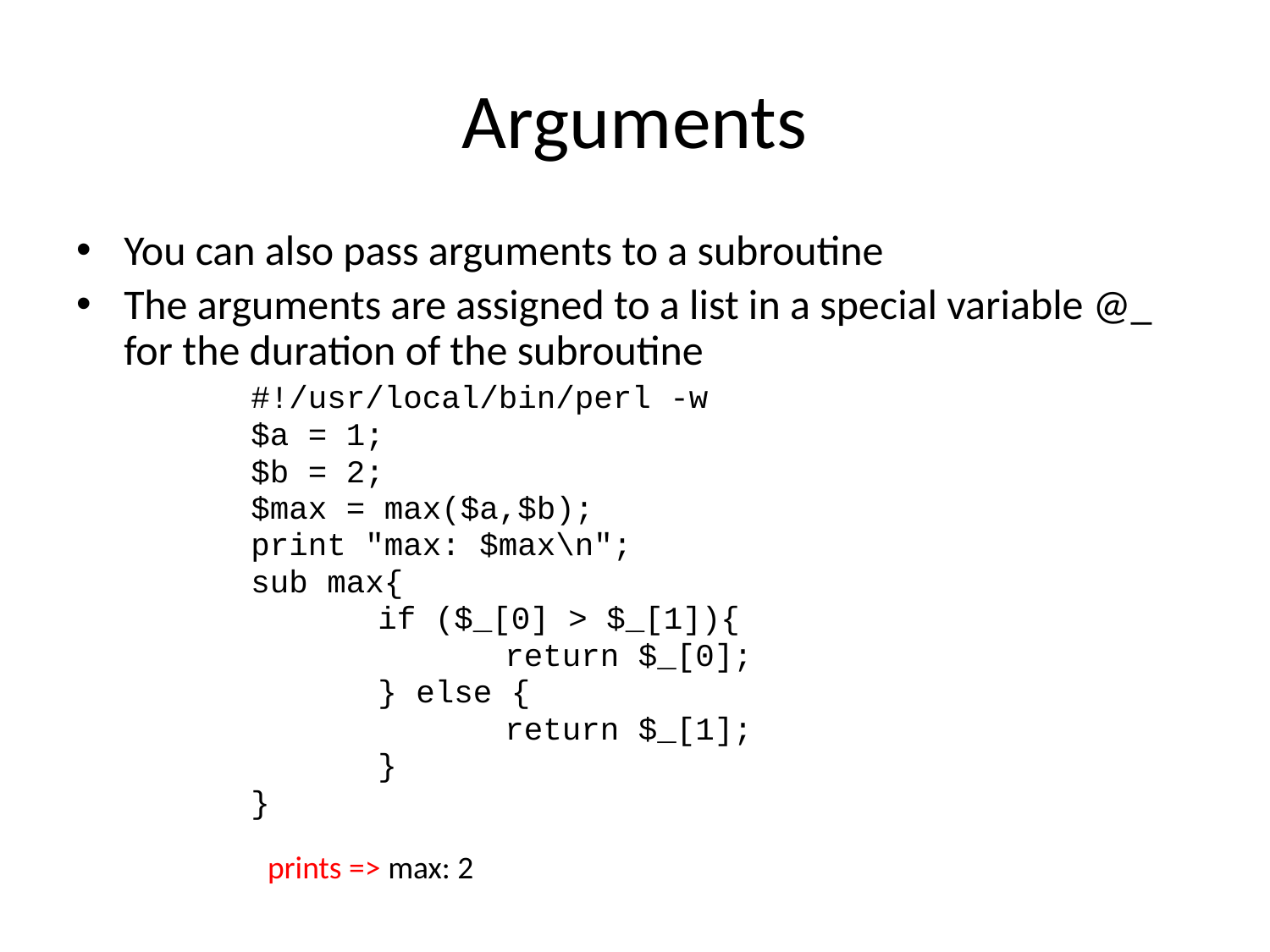

# Arguments
You can also pass arguments to a subroutine
The arguments are assigned to a list in a special variable @_ for the duration of the subroutine
		#!/usr/local/bin/perl -w
		$a = 1;
		$b = 2;
		$max = max($a,$b);
		print "max: $max\n";
		sub max{
			if ($_[0] > $_[1]){
				return $_[0];
			} else {
				return $_[1];
			}
		}
		prints => max: 2